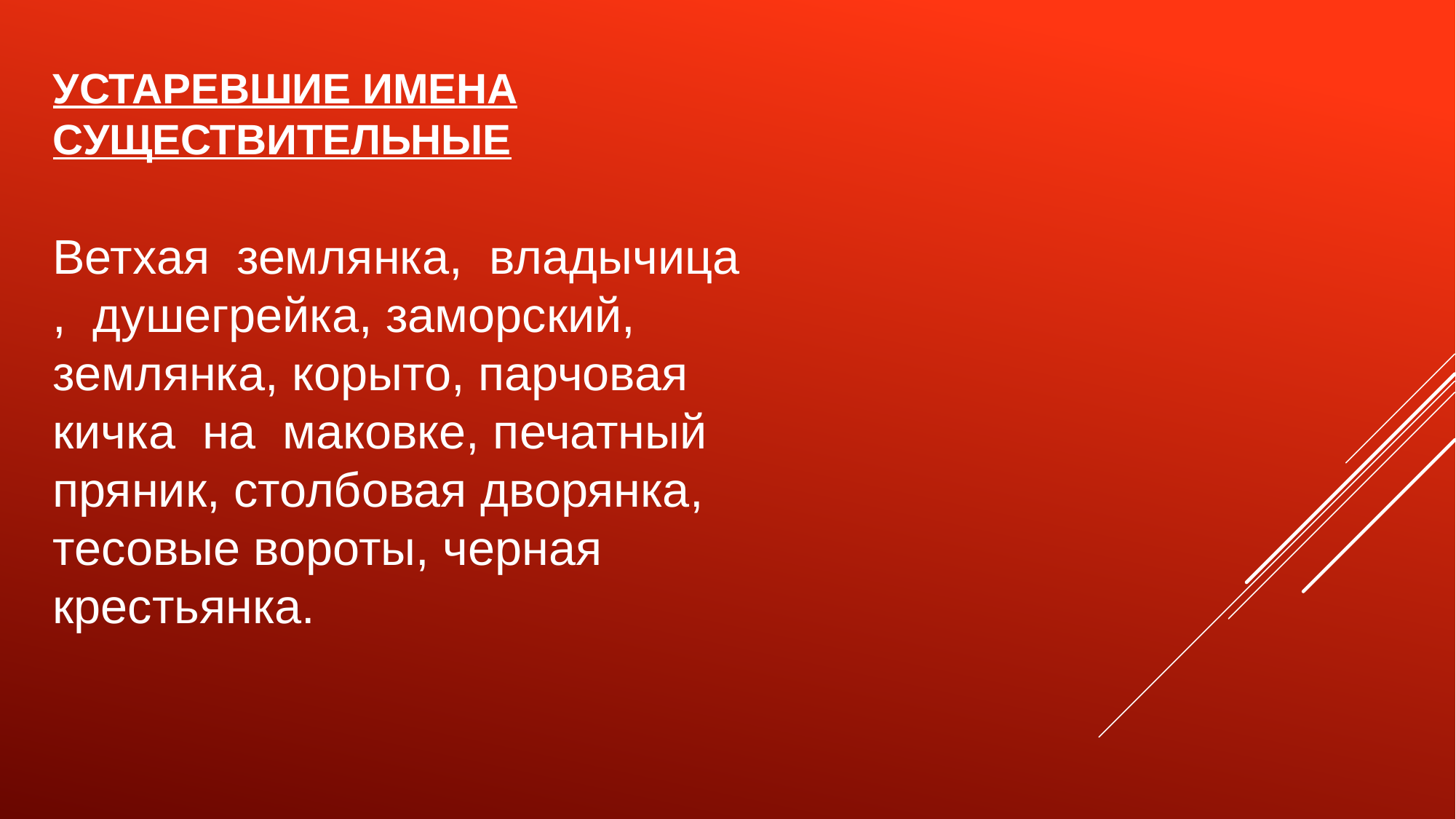

# Устаревшие имена существительные
Ветхая  землянка,  владычица ,  душегрейка, заморский, землянка, корыто, парчовая  кичка  на  маковке, печатный  пряник, столбовая дворянка, тесовые вороты, черная крестьянка.